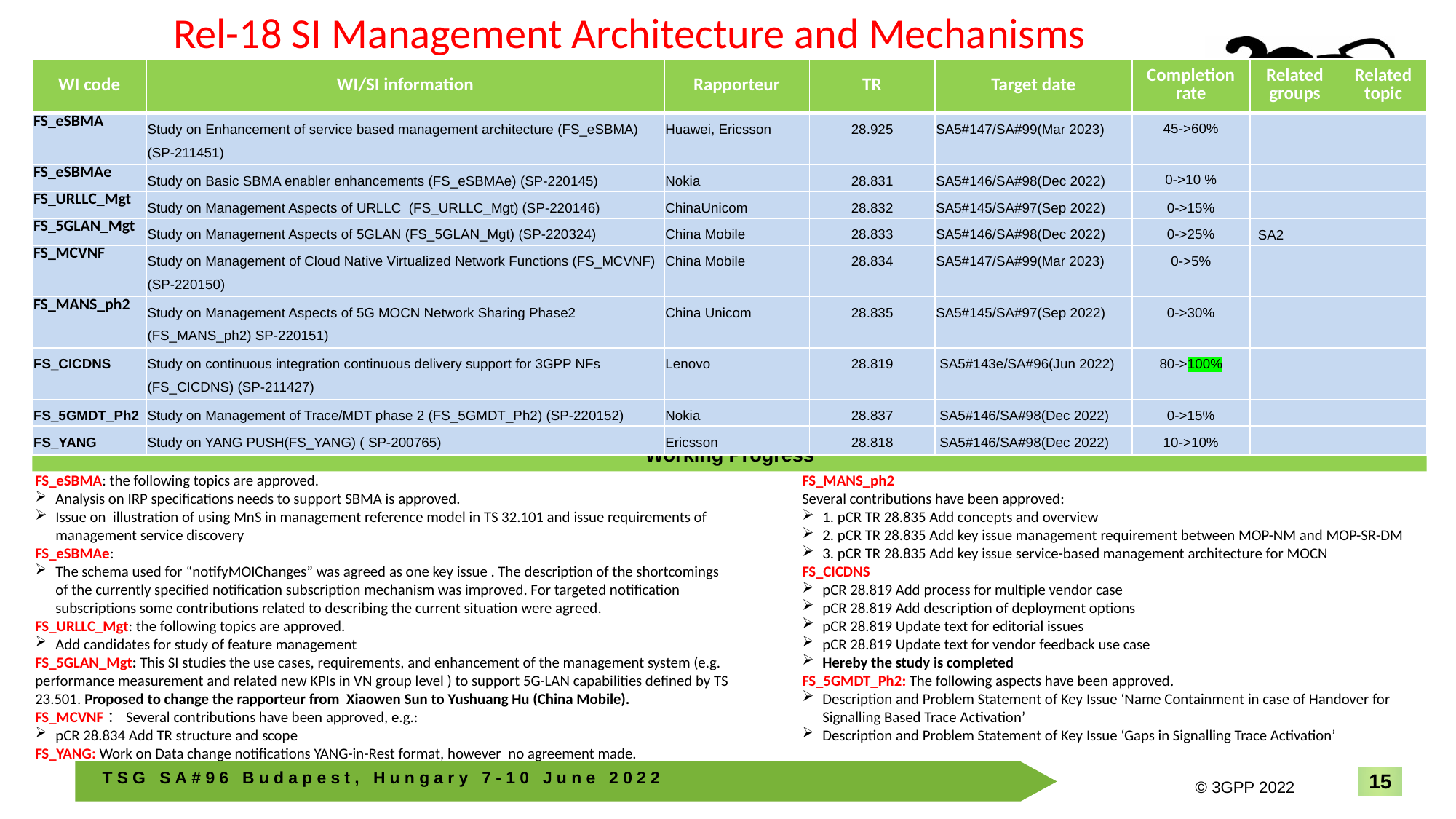

Rel-18 SI Management Architecture and Mechanisms
| WI code | WI/SI information | Rapporteur | TR | Target date | Completion rate | Related groups | Related topic |
| --- | --- | --- | --- | --- | --- | --- | --- |
| FS\_eSBMA | Study on Enhancement of service based management architecture (FS\_eSBMA) (SP-211451) | Huawei, Ericsson | 28.925 | SA5#147/SA#99(Mar 2023) | 45->60% |  |  |
| FS\_eSBMAe | Study on Basic SBMA enabler enhancements (FS\_eSBMAe) (SP-220145) | Nokia | 28.831 | SA5#146/SA#98(Dec 2022) | 0->10 % |  |  |
| FS\_URLLC\_Mgt | Study on Management Aspects of URLLC (FS\_URLLC\_Mgt) (SP-220146) | ChinaUnicom | 28.832 | SA5#145/SA#97(Sep 2022) | 0->15% |  |  |
| FS\_5GLAN\_Mgt | Study on Management Aspects of 5GLAN (FS\_5GLAN\_Mgt) (SP-220324) | China Mobile | 28.833 | SA5#146/SA#98(Dec 2022) | 0->25% | SA2 |  |
| FS\_MCVNF | Study on Management of Cloud Native Virtualized Network Functions (FS\_MCVNF) (SP-220150) | China Mobile | 28.834 | SA5#147/SA#99(Mar 2023) | 0->5% |  |  |
| FS\_MANS\_ph2 | Study on Management Aspects of 5G MOCN Network Sharing Phase2 (FS\_MANS\_ph2) SP-220151) | China Unicom | 28.835 | SA5#145/SA#97(Sep 2022) | 0->30% |  |  |
| FS\_CICDNS | Study on continuous integration continuous delivery support for 3GPP NFs (FS\_CICDNS) (SP-211427) | Lenovo | 28.819 | SA5#143e/SA#96(Jun 2022) | 80->100% |  |  |
| FS\_5GMDT\_Ph2 | Study on Management of Trace/MDT phase 2 (FS\_5GMDT\_Ph2) (SP-220152) | Nokia | 28.837 | SA5#146/SA#98(Dec 2022) | 0->15% |  |  |
| FS\_YANG | Study on YANG PUSH(FS\_YANG) ( SP-200765) | Ericsson | 28.818 | SA5#146/SA#98(Dec 2022) | 10->10% |  |  |
Working Progress
FS_eSBMA: the following topics are approved.
Analysis on IRP specifications needs to support SBMA is approved.
Issue on  illustration of using MnS in management reference model in TS 32.101 and issue requirements of management service discovery
FS_eSBMAe:
The schema used for “notifyMOIChanges” was agreed as one key issue . The description of the shortcomings of the currently specified notification subscription mechanism was improved. For targeted notification subscriptions some contributions related to describing the current situation were agreed.
FS_URLLC_Mgt: the following topics are approved.
Add candidates for study of feature management
FS_5GLAN_Mgt: This SI studies the use cases, requirements, and enhancement of the management system (e.g. performance measurement and related new KPIs in VN group level ) to support 5G-LAN capabilities defined by TS 23.501. Proposed to change the rapporteur from  Xiaowen Sun to Yushuang Hu (China Mobile).
FS_MCVNF：Several contributions have been approved, e.g.:
pCR 28.834 Add TR structure and scope
FS_YANG: Work on Data change notifications YANG-in-Rest format, however  no agreement made.
FS_MANS_ph2
Several contributions have been approved:
1. pCR TR 28.835 Add concepts and overview
2. pCR TR 28.835 Add key issue management requirement between MOP-NM and MOP-SR-DM
3. pCR TR 28.835 Add key issue service-based management architecture for MOCN
FS_CICDNS
pCR 28.819 Add process for multiple vendor case
pCR 28.819 Add description of deployment options
pCR 28.819 Update text for editorial issues
pCR 28.819 Update text for vendor feedback use case
Hereby the study is completed
FS_5GMDT_Ph2: The following aspects have been approved.
Description and Problem Statement of Key Issue ‘Name Containment in case of Handover for Signalling Based Trace Activation’
Description and Problem Statement of Key Issue ‘Gaps in Signalling Trace Activation’